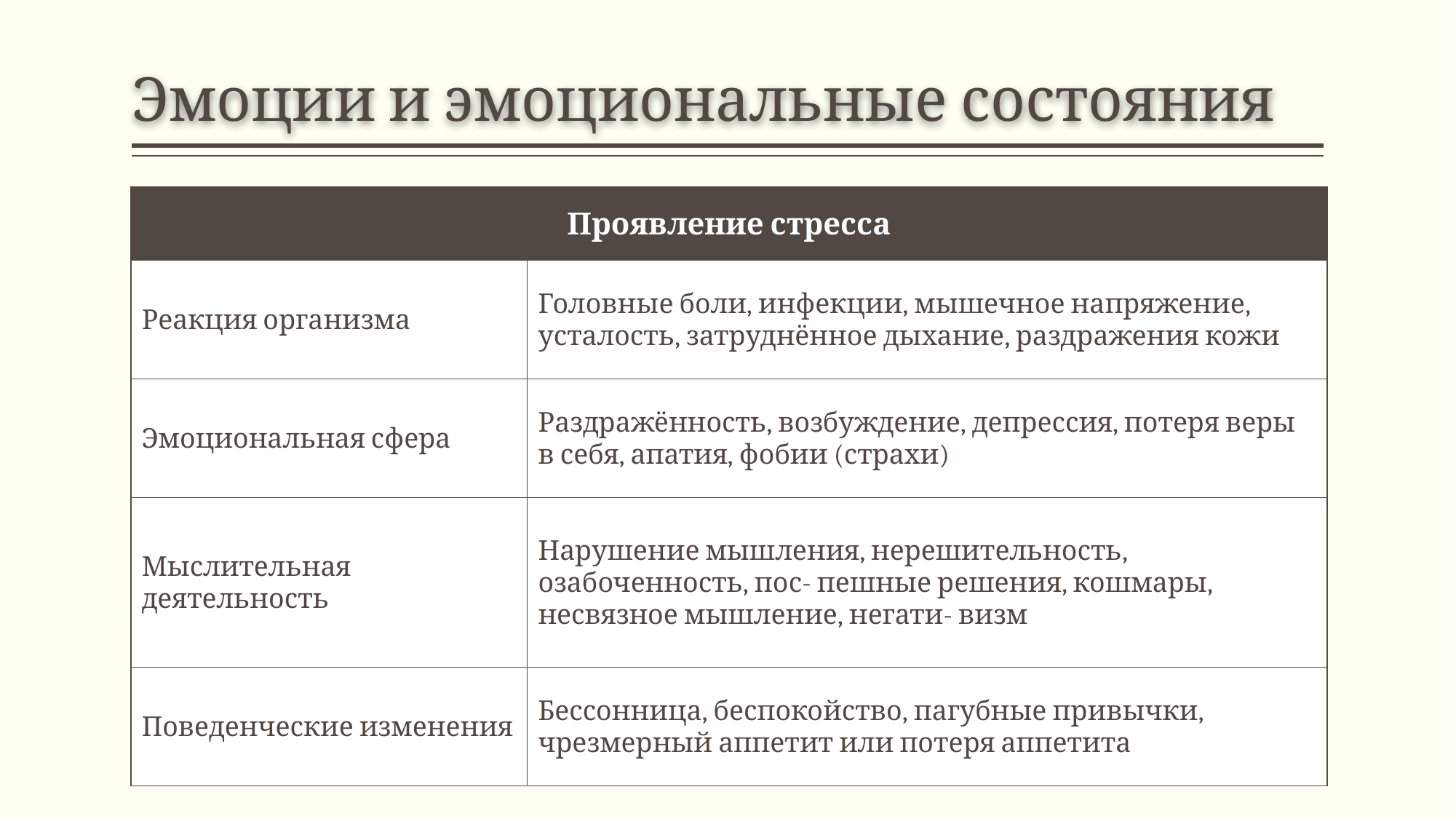

# Эмоции и эмоциональные состояния
| Проявление стресса |  |
| --- | --- |
| Реакция организма | Головные боли, инфекции, мышечное напряжение, усталость, затруднённое дыхание, раздражения кожи |
| Эмоциональная сфера | Раздражённость, возбуждение, депрессия, потеря веры в себя, апатия, фобии (страхи) |
| Мыслительная деятельность | Нарушение мышления, нерешительность, озабоченность, пос- пешные решения, кошмары, несвязное мышление, негати- визм |
| Поведенческие изменения | Бессонница, беспокойство, пагубные привычки, чрезмерный аппетит или потеря аппетита |